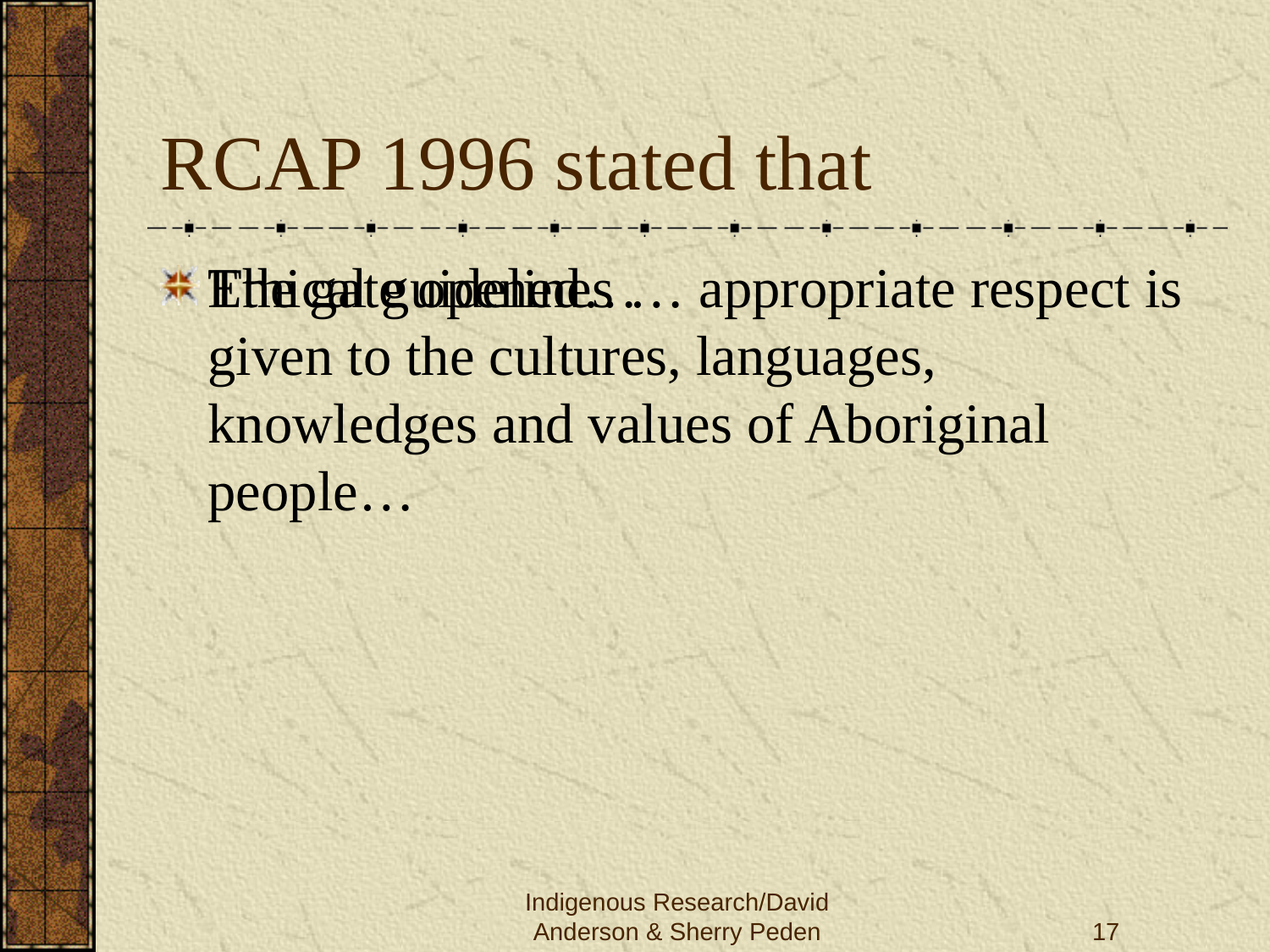

# RCAP 1996 stated that
Ethical guidelines … appropriate respect is given to the cultures, languages, knowledges and values of Aboriginal people…
The gate opened…

Indigenous Research/David Anderson & Sherry Peden
17